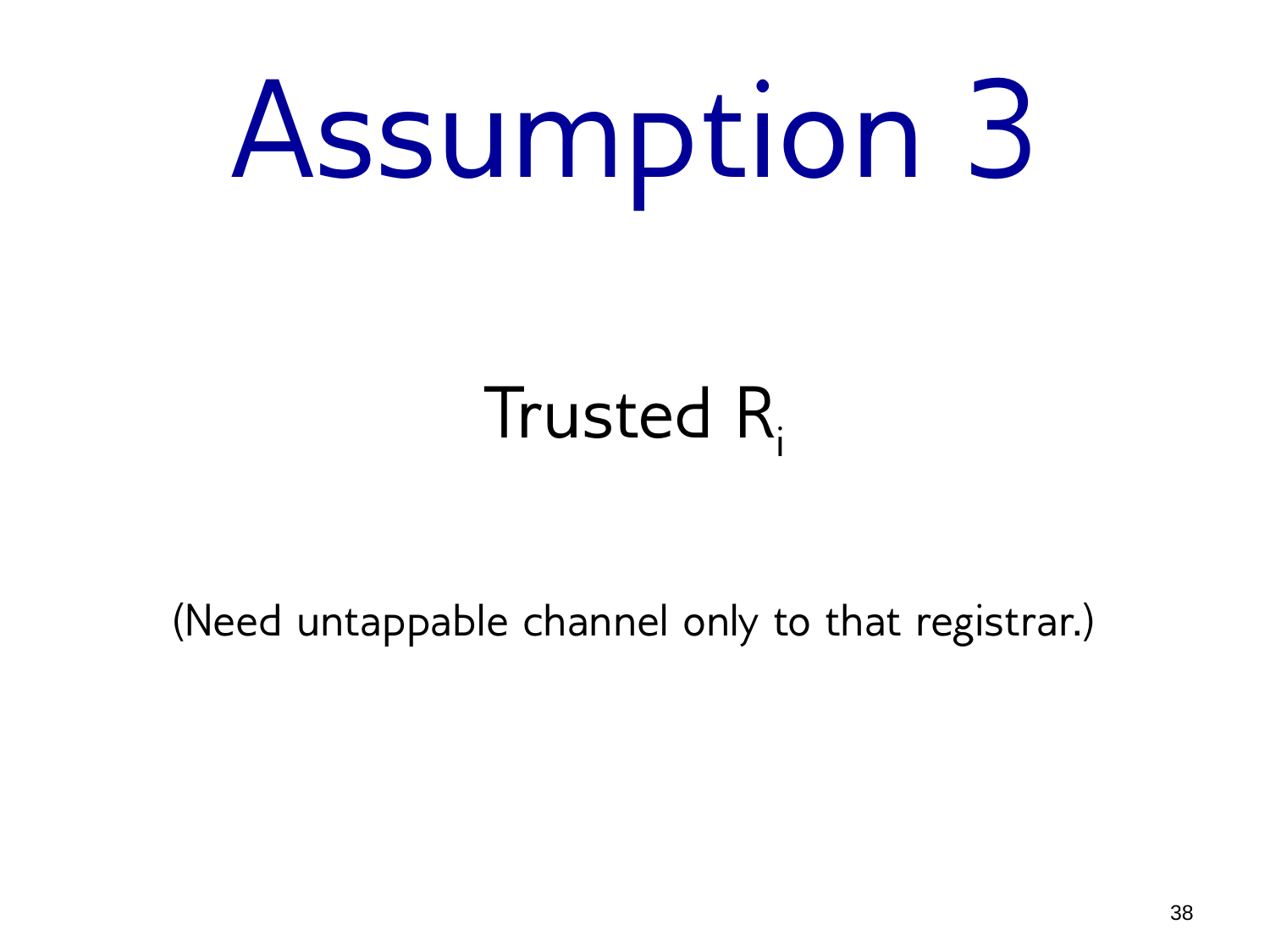

# Assumption 3

Trusted Ri

(Need untappable channel only to that registrar.)
38